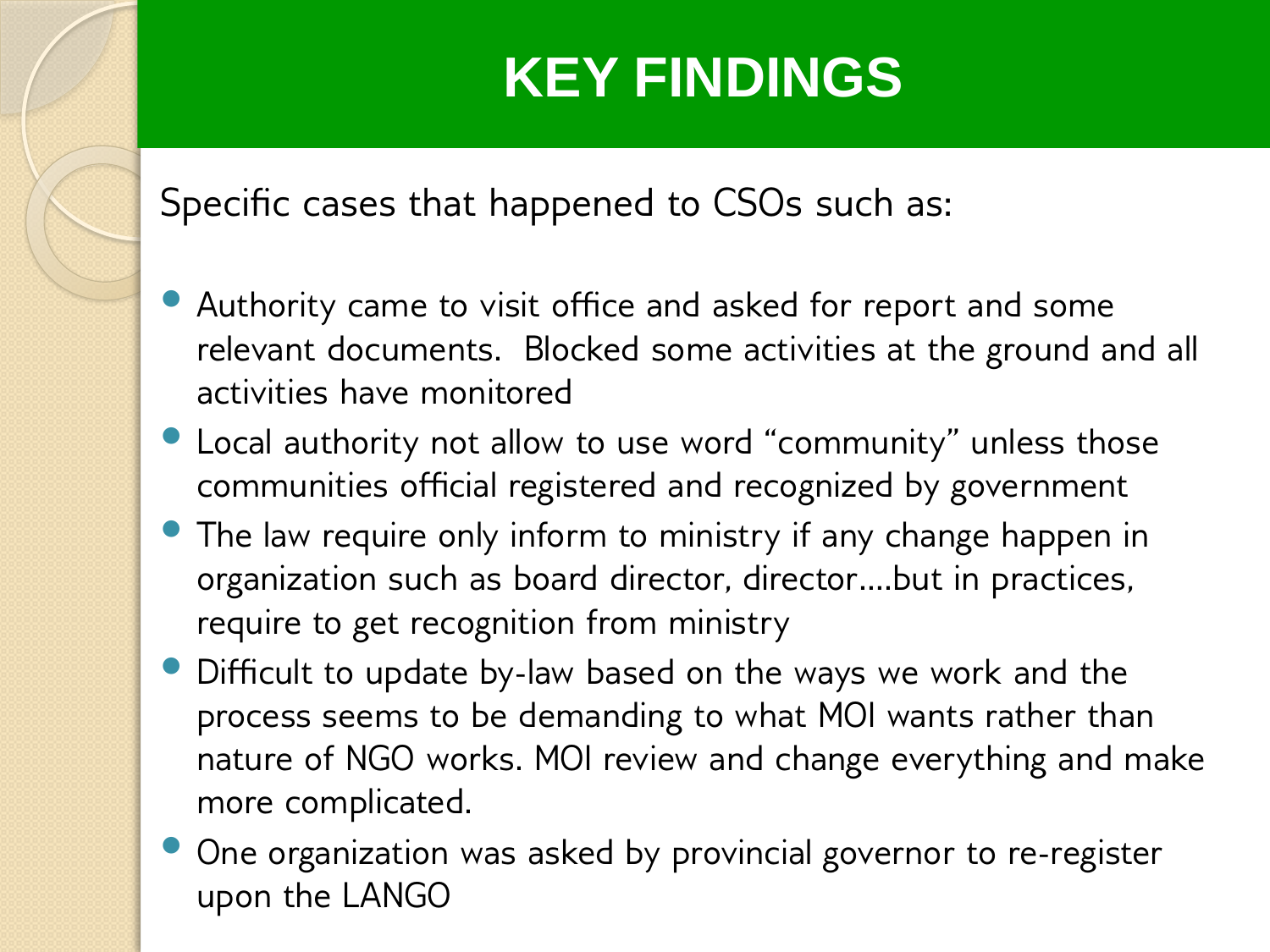

KEY FINDINGS
Specific cases that happened to CSOs such as:

Authority came to visit office and asked for report and some relevant documents.  Blocked some activities at the ground and all activities have monitored
Local authority not allow to use word “community” unless those communities official registered and recognized by government
The law require only inform to ministry if any change happen in organization such as board director, director….but in practices, require to get recognition from ministry
Difficult to update by-law based on the ways we work and the process seems to be demanding to what MOI wants rather than nature of NGO works. MOI review and change everything and make more complicated.
One organization was asked by provincial governor to re-register upon the LANGO